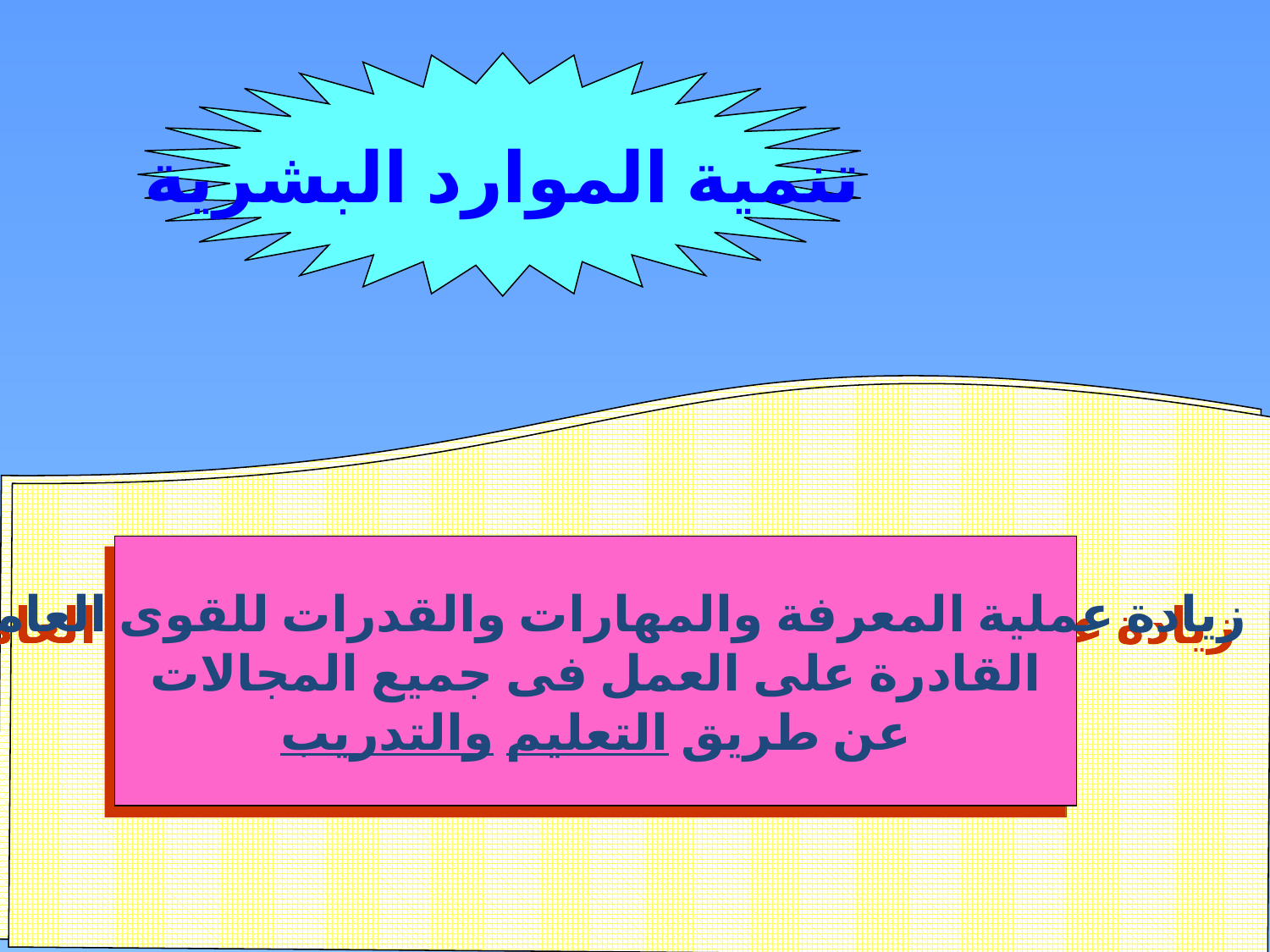

تنمية الموارد البشرية

زيادة عملية المعرفة والمهارات والقدرات للقوى العاملة
القادرة على العمل فى جميع المجالات
عن طريق التعليم والتدريب
52